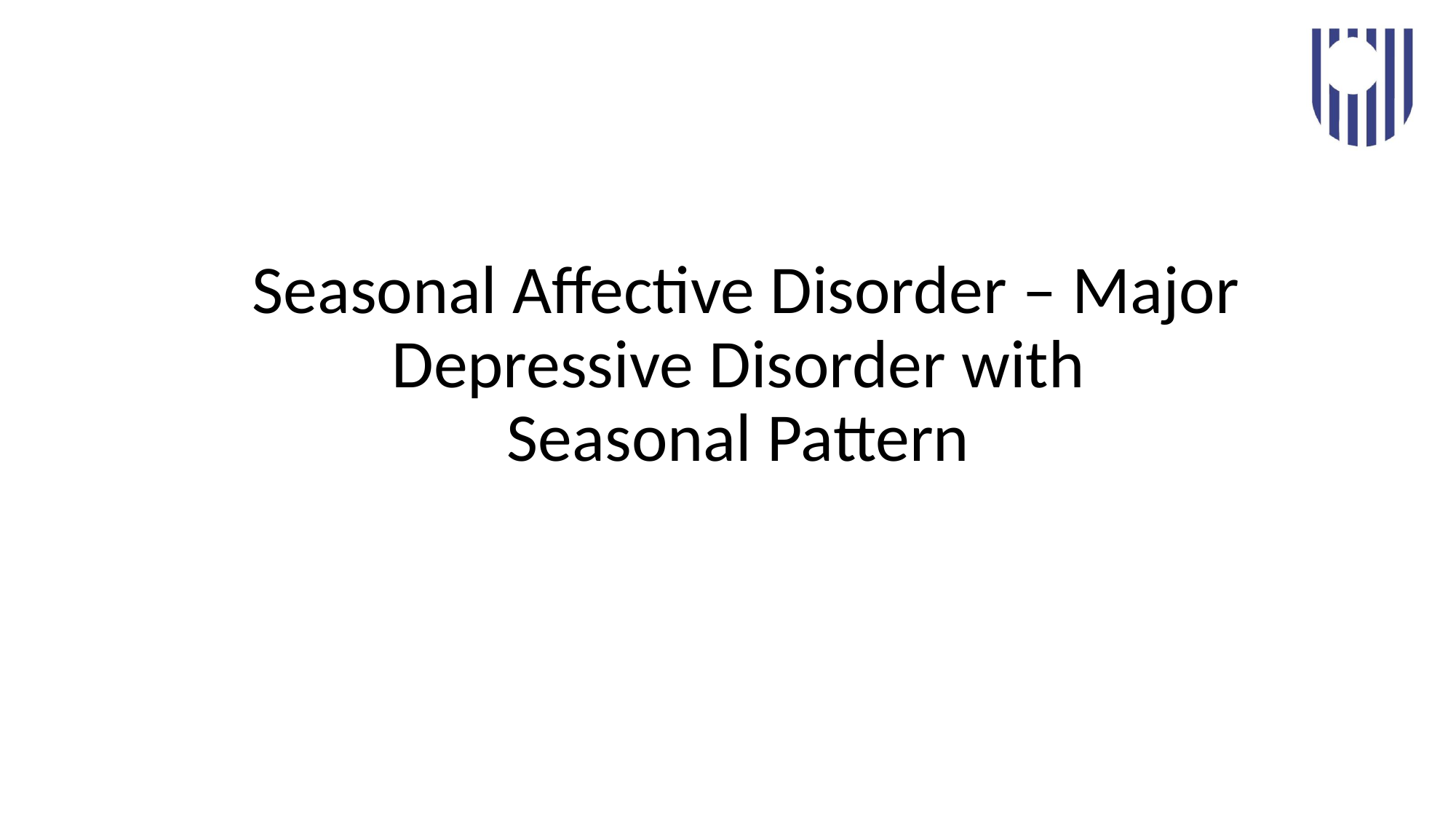

# Seasonal Affective Disorder – Major Depressive Disorder with Seasonal Pattern